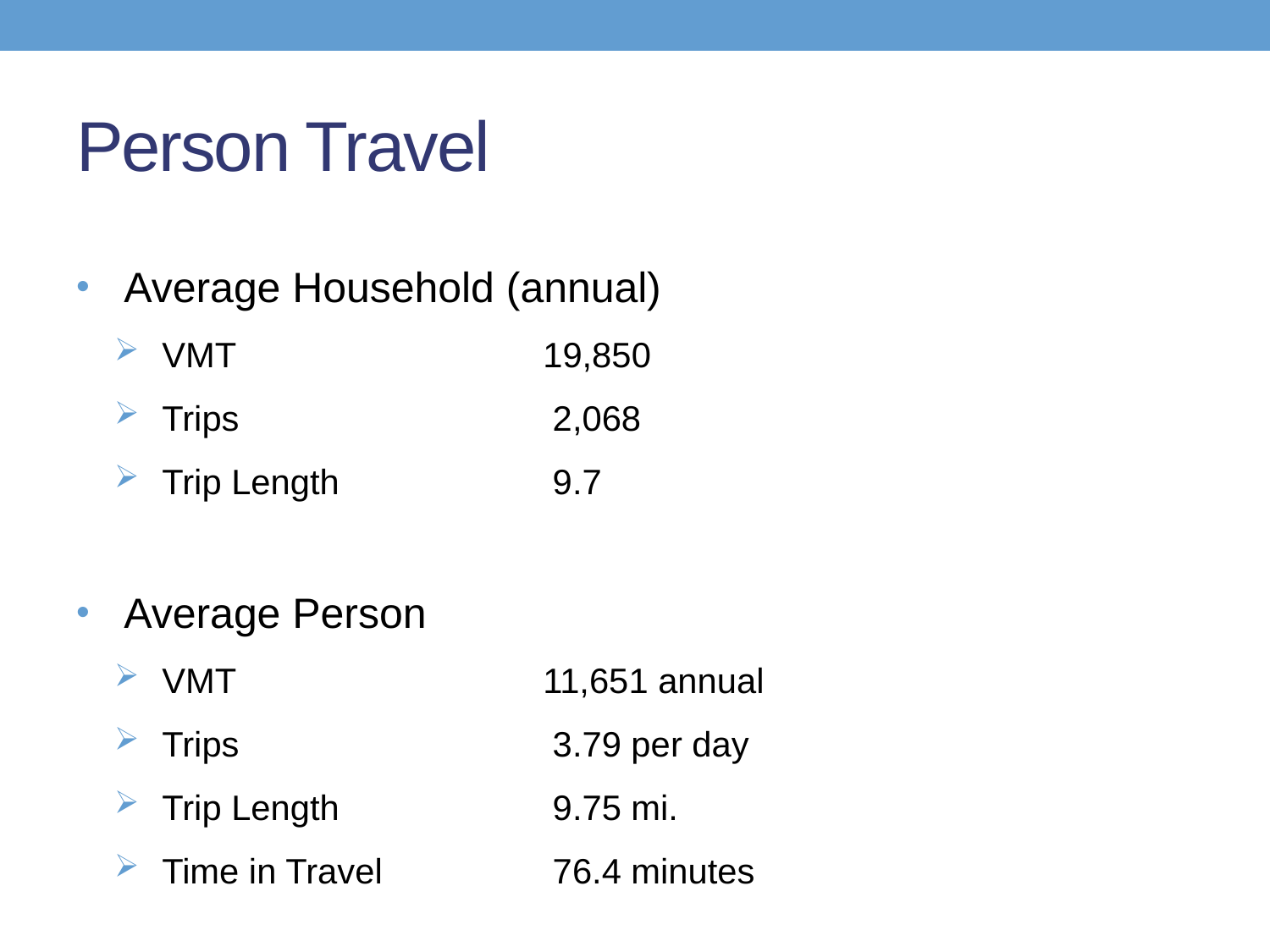

# Person Travel
Average Household (annual)
VMT			19,850
Trips			 2,068
Trip Length		 9.7

Average Person
VMT			11,651 annual
Trips			 3.79 per day
Trip Length		 9.75 mi.
Time in Travel		 76.4 minutes